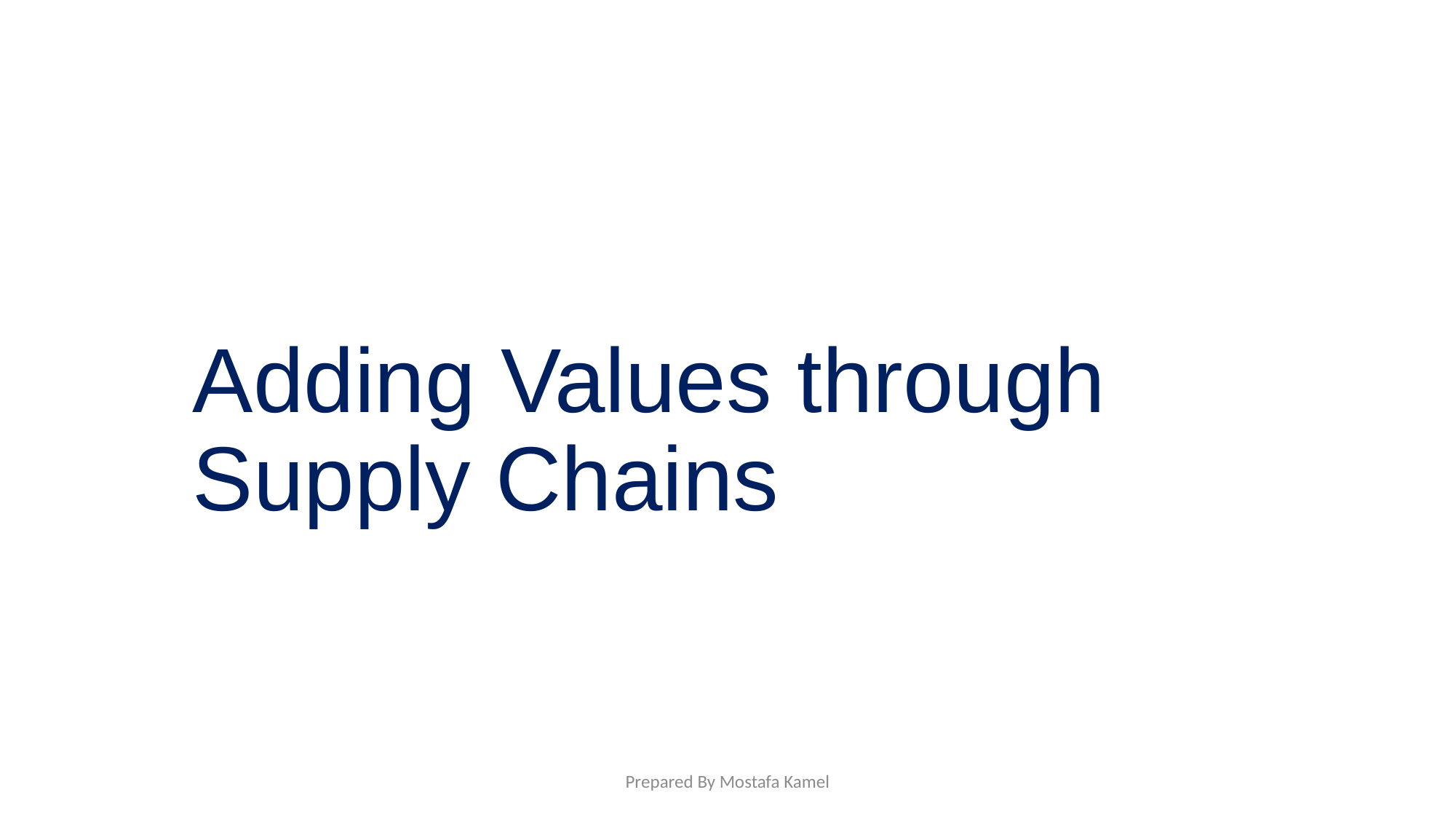

# Adding Values through Supply Chains
Prepared By Mostafa Kamel